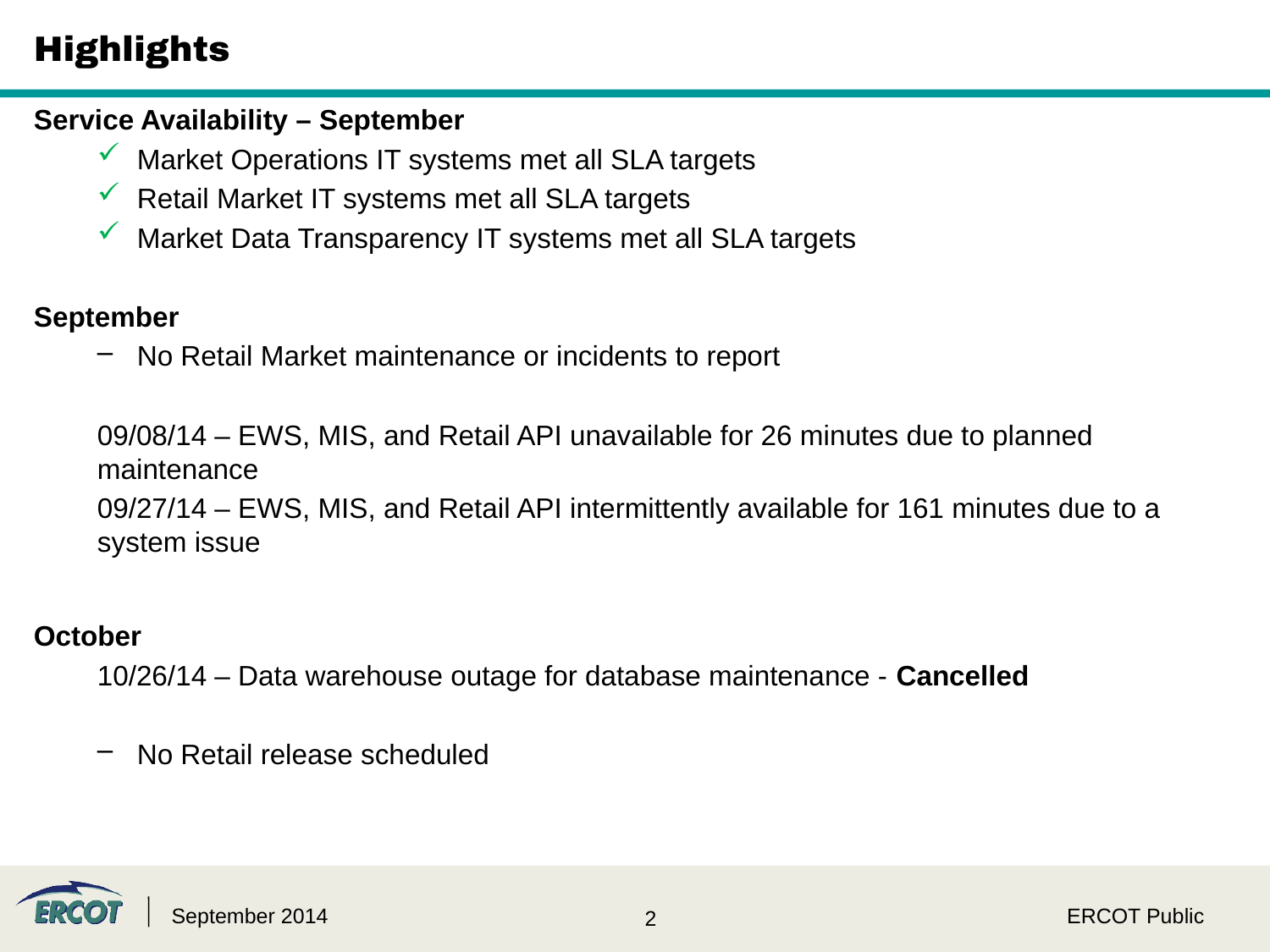

# Highlights
Service Availability – September
Market Operations IT systems met all SLA targets
Retail Market IT systems met all SLA targets
Market Data Transparency IT systems met all SLA targets

September
No Retail Market maintenance or incidents to report

09/08/14 – EWS, MIS, and Retail API unavailable for 26 minutes due to planned maintenance
09/27/14 – EWS, MIS, and Retail API intermittently available for 161 minutes due to a system issue

October
10/26/14 – Data warehouse outage for database maintenance - Cancelled

No Retail release scheduled

September 2014
ERCOT Public